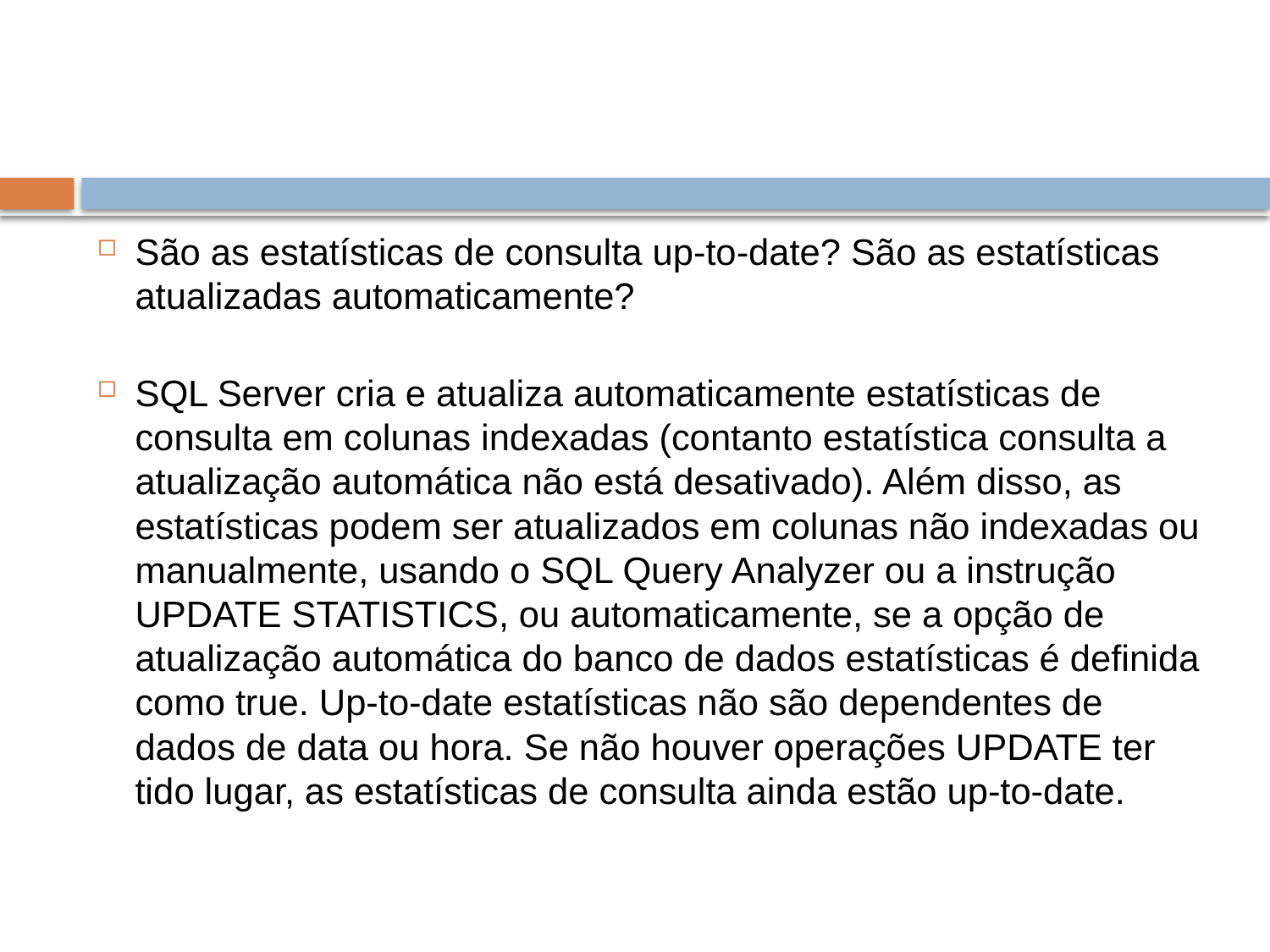

#
São as estatísticas de consulta up-to-date? São as estatísticas atualizadas automaticamente?
SQL Server cria e atualiza automaticamente estatísticas de consulta em colunas indexadas (contanto estatística consulta a atualização automática não está desativado). Além disso, as estatísticas podem ser atualizados em colunas não indexadas ou manualmente, usando o SQL Query Analyzer ou a instrução UPDATE STATISTICS, ou automaticamente, se a opção de atualização automática do banco de dados estatísticas é definida como true. Up-to-date estatísticas não são dependentes de dados de data ou hora. Se não houver operações UPDATE ter tido lugar, as estatísticas de consulta ainda estão up-to-date.